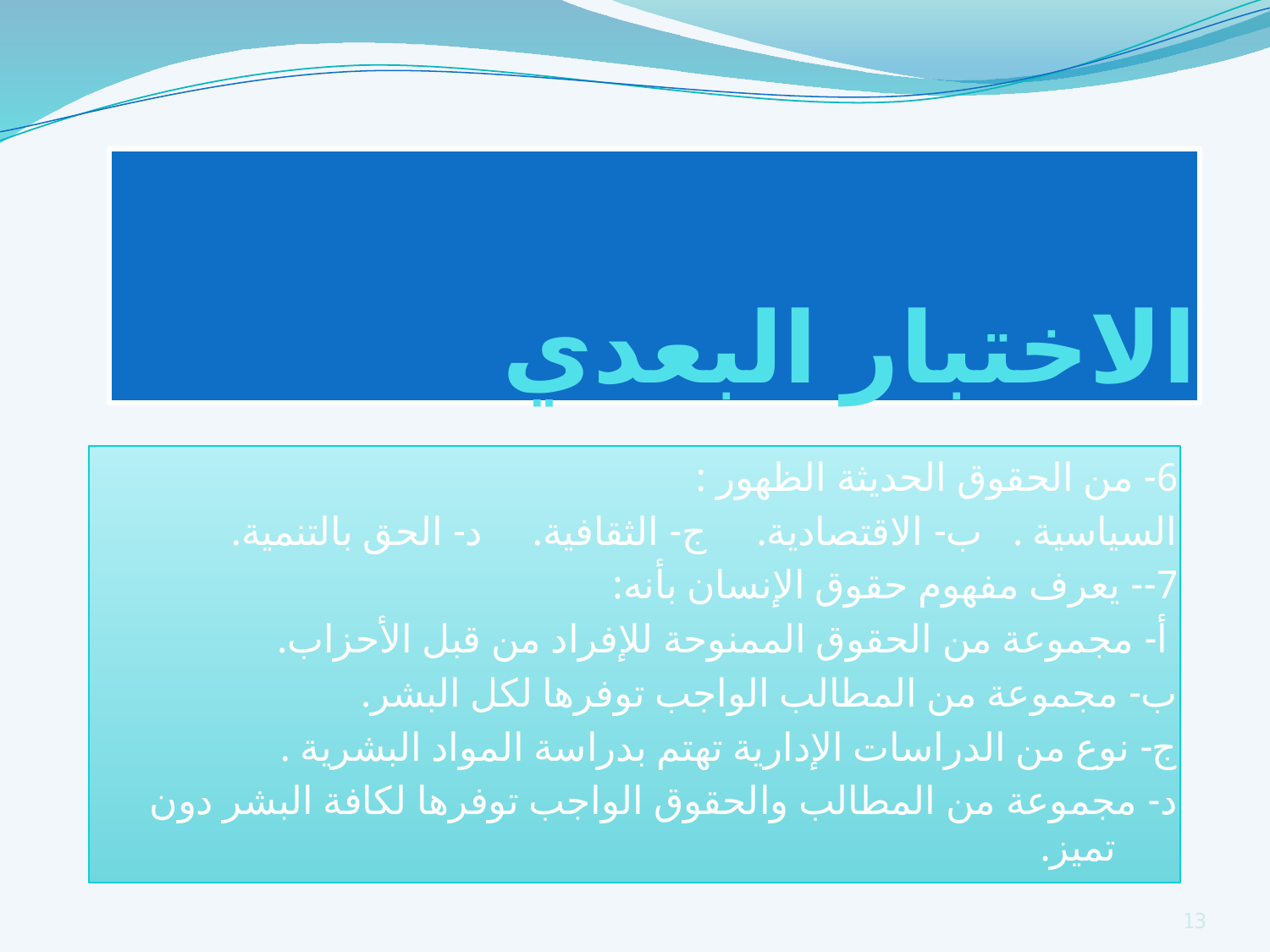

# الاختبار البعدي
6- من الحقوق الحديثة الظهور :
السياسية .   ب- الاقتصادية.     ج- الثقافية.     د- الحق بالتنمية.
7-- يعرف مفهوم حقوق الإنسان بأنه:
 أ- مجموعة من الحقوق الممنوحة للإفراد من قبل الأحزاب.
ب- مجموعة من المطالب الواجب توفرها لكل البشر.
ج- نوع من الدراسات الإدارية تهتم بدراسة المواد البشرية .
د- مجموعة من المطالب والحقوق الواجب توفرها لكافة البشر دون تميز.

13